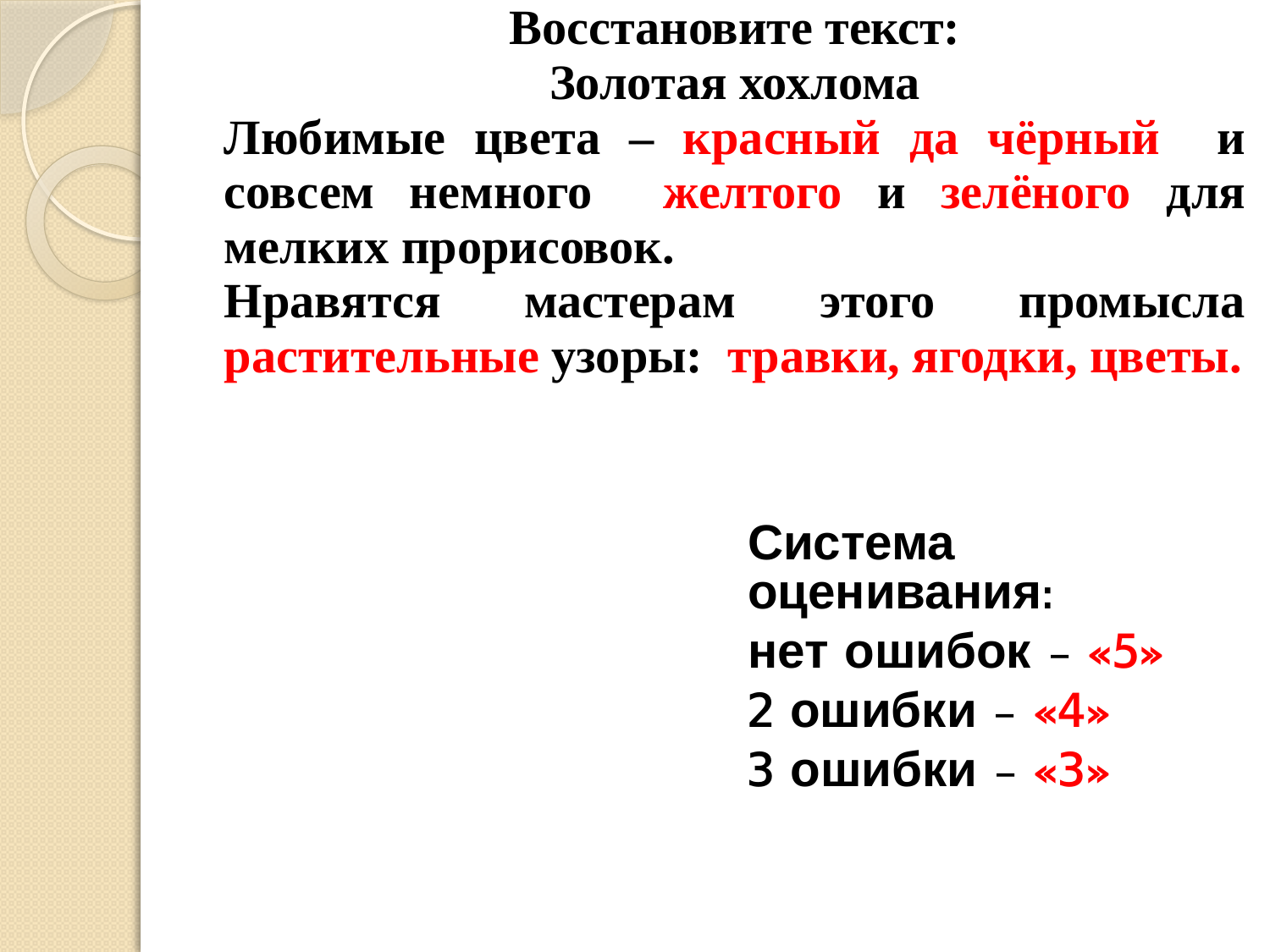

| Восстановите текст: |
| --- |
| Золотая хохлома |
| Любимые цвета – красный да чёрный и совсем немного желтого и зелёного для мелких прорисовок. Нравятся мастерам этого промысла растительные узоры: травки, ягодки, цветы. |
Система оценивания:
нет ошибок – «5»
2 ошибки – «4»
3 ошибки – «3»